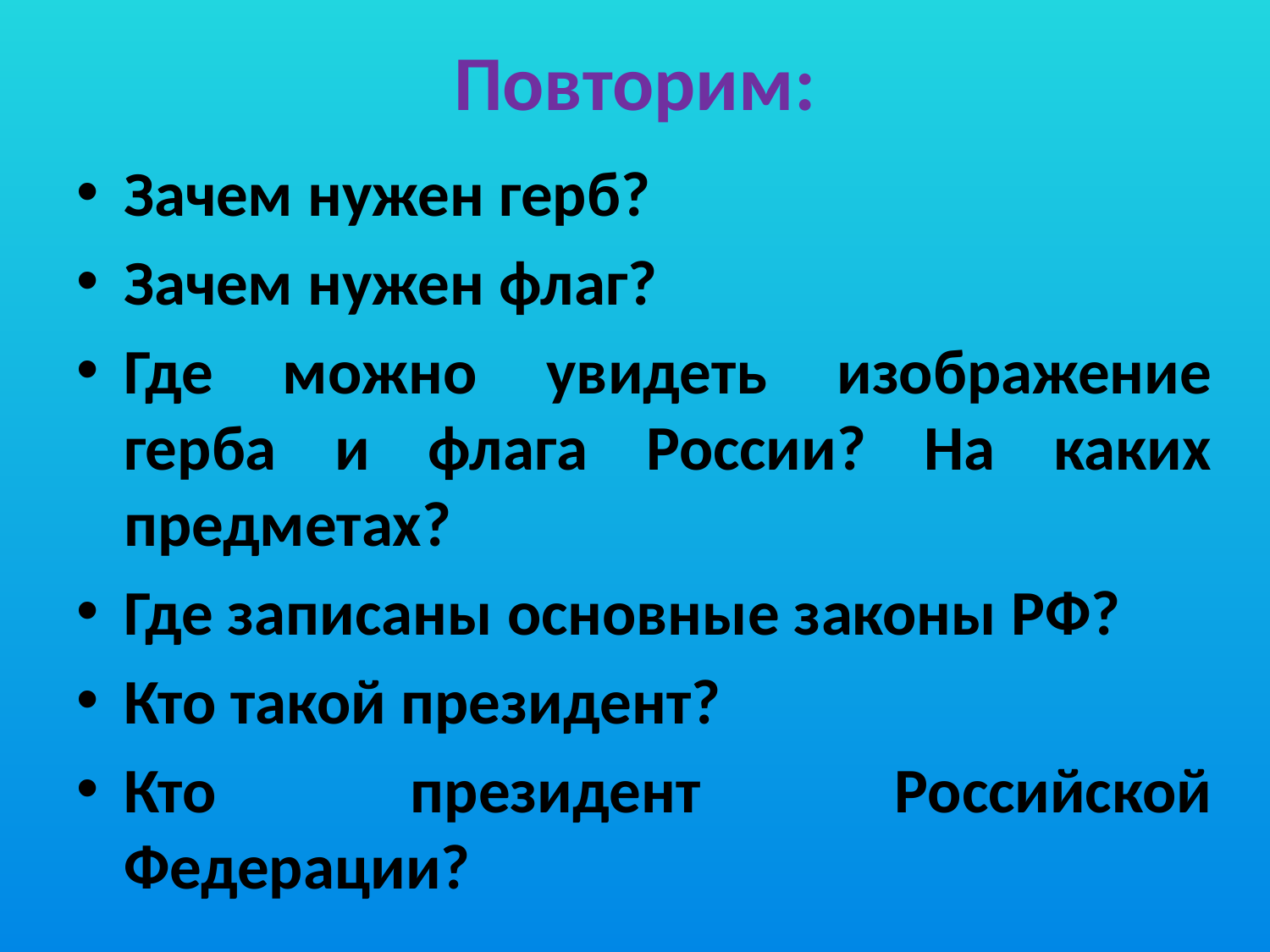

# Повторим:
Зачем нужен герб?
Зачем нужен флаг?
Где можно увидеть изображение герба и флага России? На каких предметах?
Где записаны основные законы РФ?
Кто такой президент?
Кто президент Российской Федерации?